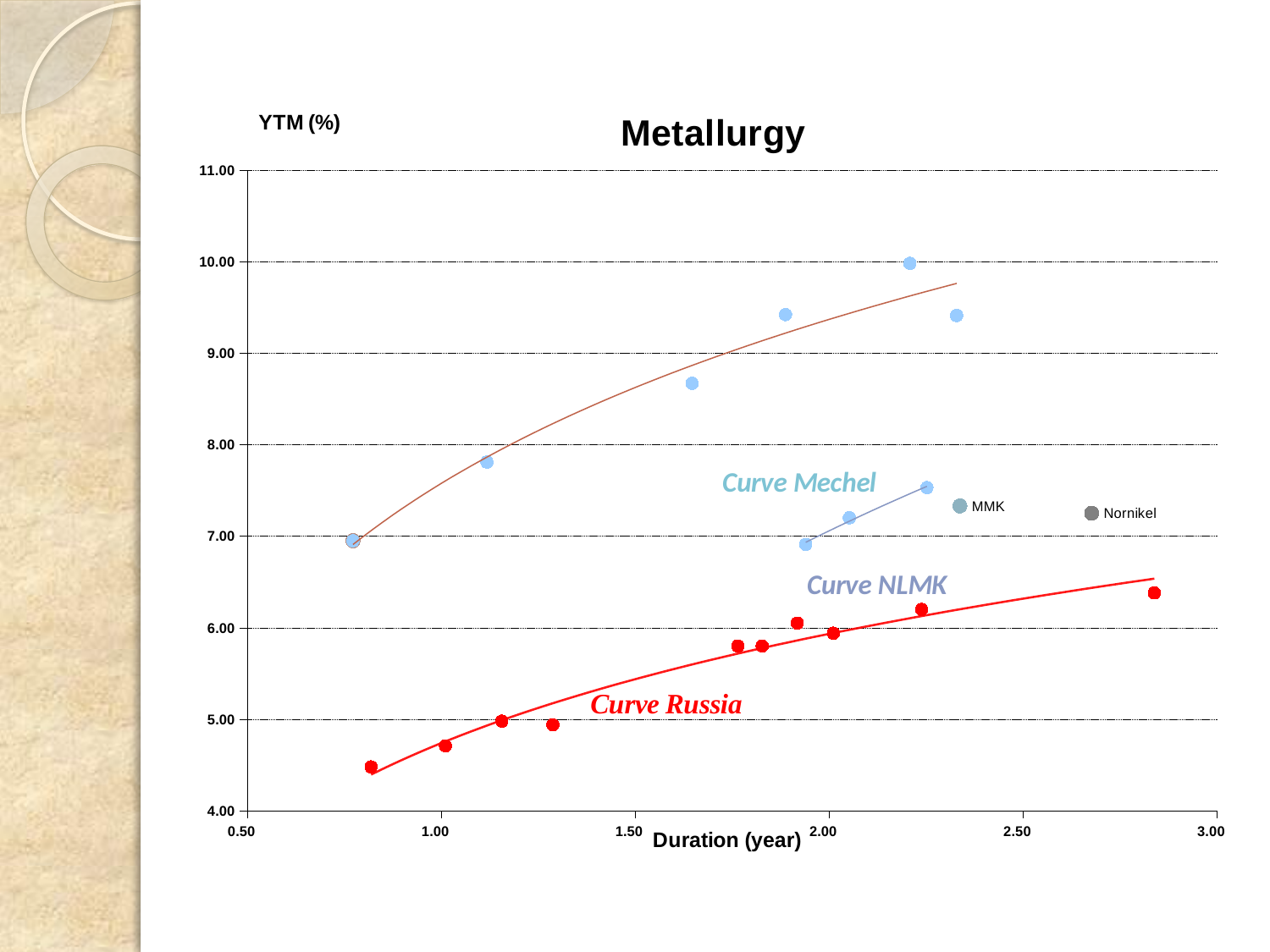

### Chart: Metallurgy

| Category | Metallservis | Zoloto seligdara | Severstal | CHTPZ | Zoloto seligdara | MMK | KOKS | Zoloto seligdara | Mechel | Mechel | NLMK | NLMK | Mechel | EVRAZ | EVRAZ | NLMK | Severstal | Severstal | Mechel |  |  |  |  |  |  |  | Sibmetinvest | Sibmetinvest |  |  |  |  |  |  |  |  |  | MMK | Nornikel | Mechel | Mechel |
|---|---|---|---|---|---|---|---|---|---|---|---|---|---|---|---|---|---|---|---|---|---|---|---|---|---|---|---|---|---|---|---|---|---|---|---|---|---|---|---|---|---|